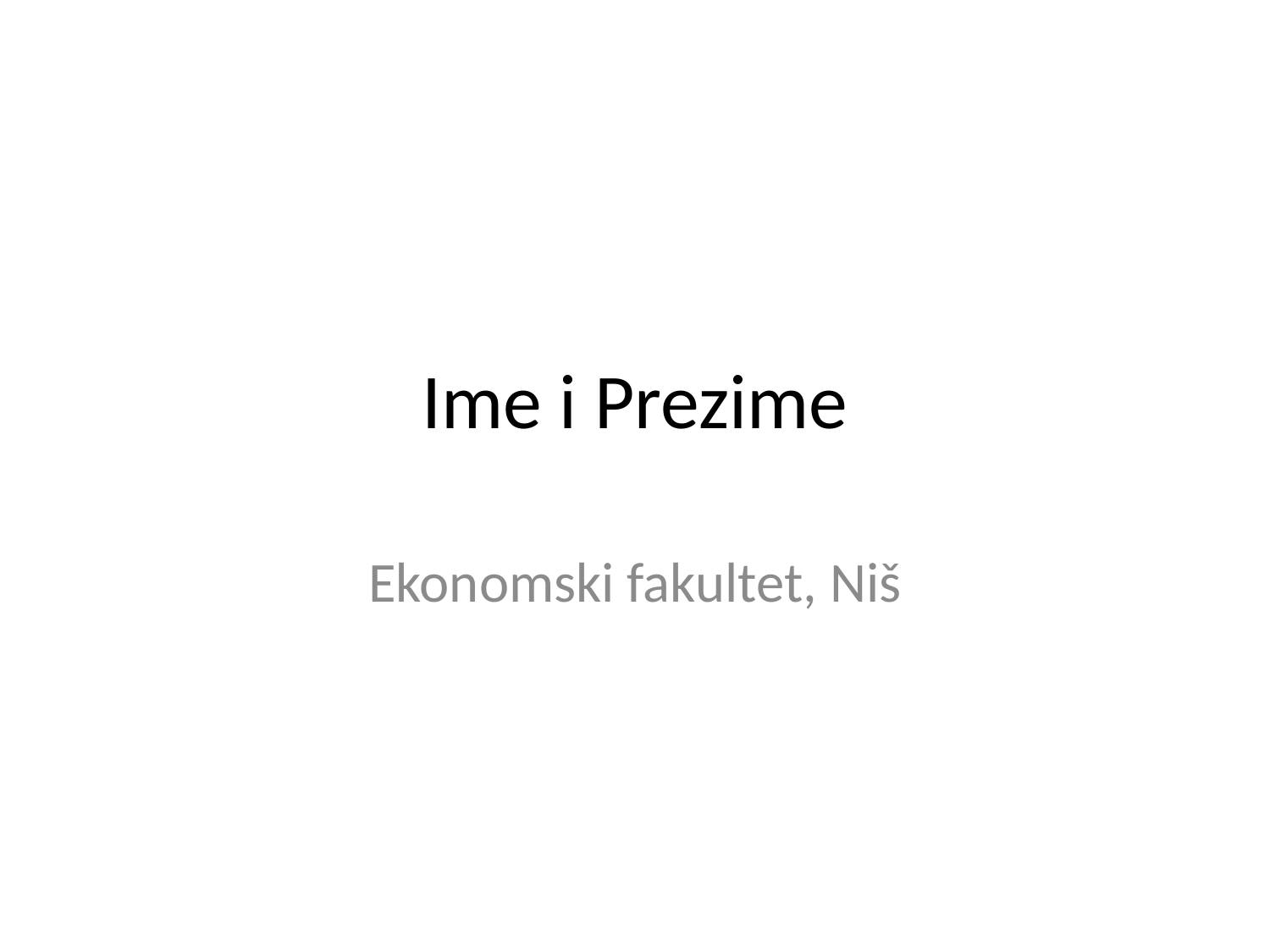

# Ime i Prezime
Ekonomski fakultet, Niš